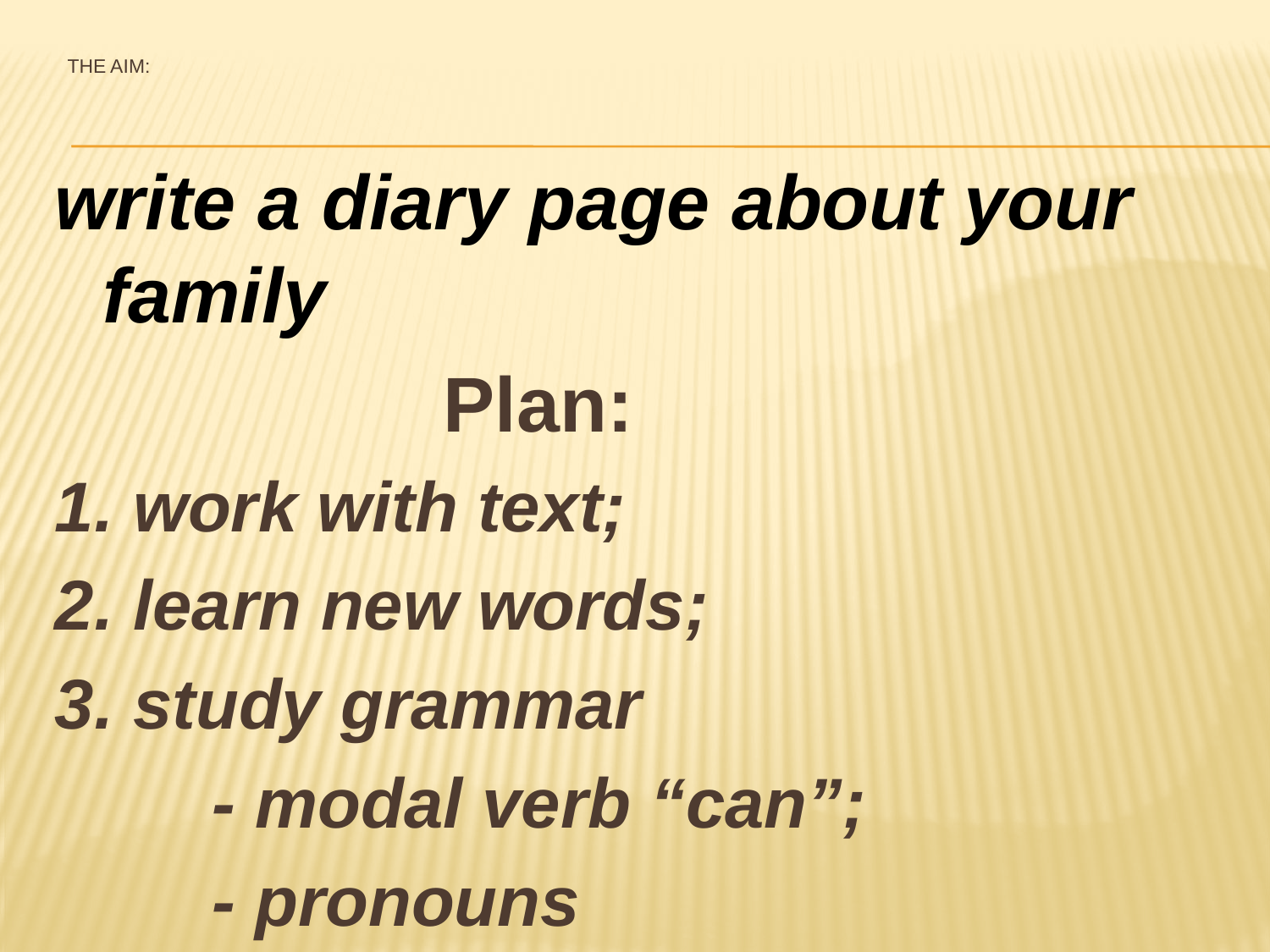

# The aim:
write a diary page about your family
                  Plan:
1. work with text;
2. learn new words;
3. study grammar
        - modal verb “can”;
        - pronouns